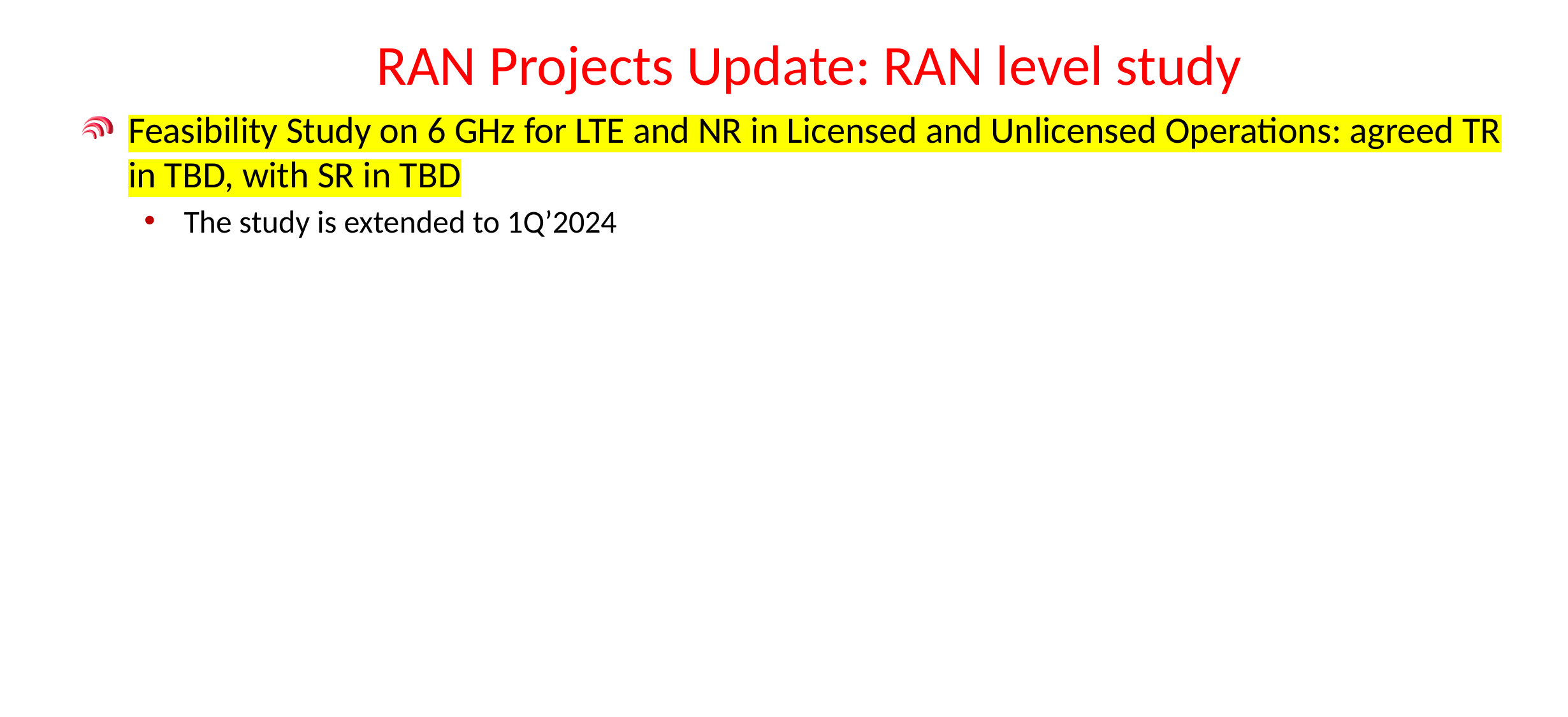

# RAN Projects Update: RAN level study
Feasibility Study on 6 GHz for LTE and NR in Licensed and Unlicensed Operations: agreed TR in TBD, with SR in TBD
The study is extended to 1Q’2024